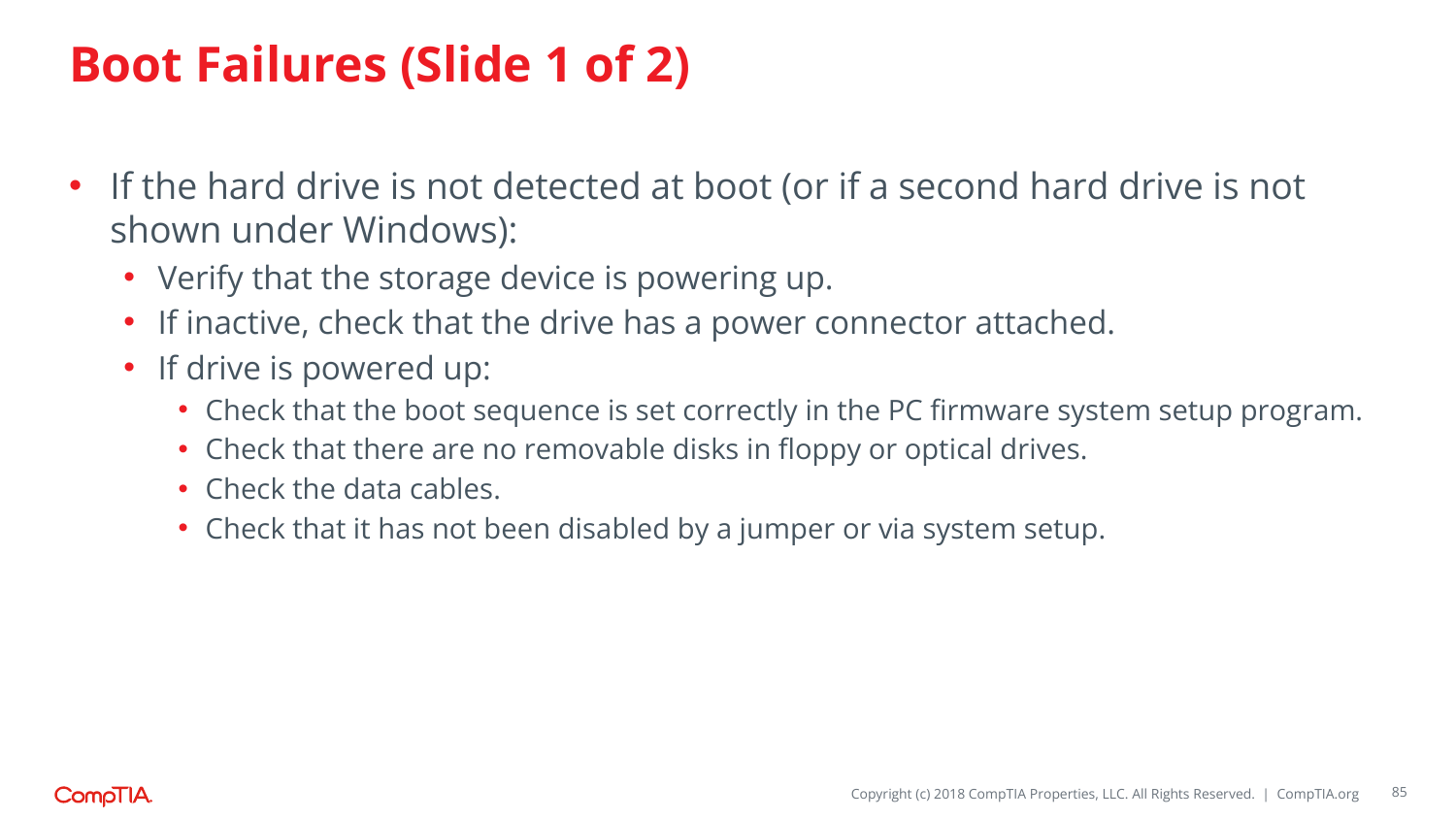

# Boot Failures (Slide 1 of 2)
If the hard drive is not detected at boot (or if a second hard drive is not shown under Windows):
Verify that the storage device is powering up.
If inactive, check that the drive has a power connector attached.
If drive is powered up:
Check that the boot sequence is set correctly in the PC firmware system setup program.
Check that there are no removable disks in floppy or optical drives.
Check the data cables.
Check that it has not been disabled by a jumper or via system setup.
85